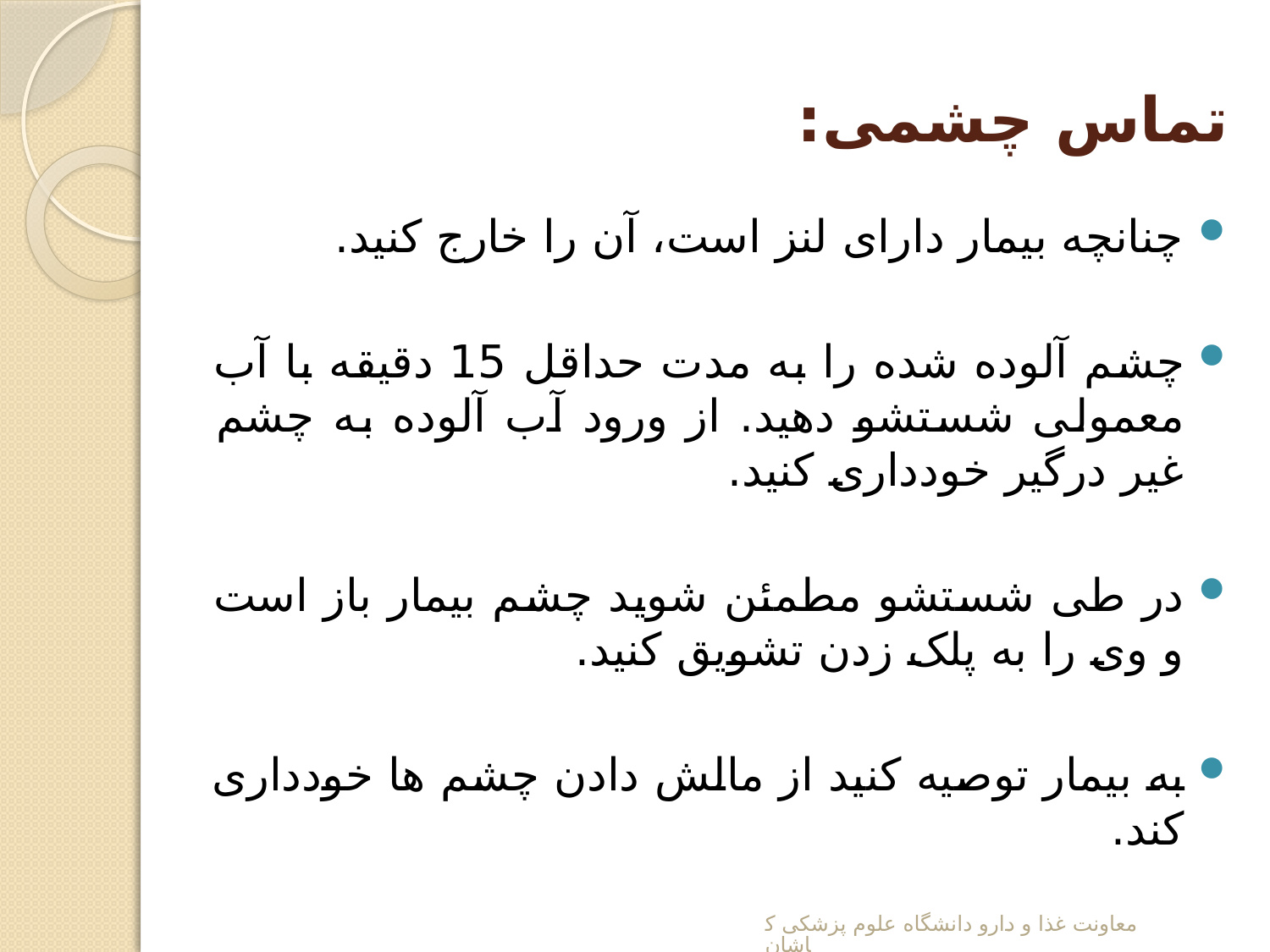

# تماس چشمی:
چنانچه بیمار دارای لنز است، آن را خارج کنید.

چشم آلوده شده را به مدت حداقل 15 دقیقه با آب معمولی شستشو دهید. از ورود آب آلوده به چشم غیر درگیر خودداری کنید.

در طی شستشو مطمئن شوید چشم بیمار باز است و وی را به پلک زدن تشویق کنید.

به بیمار توصیه کنید از مالش دادن چشم ها خودداری کند.
معاونت غذا و دارو دانشگاه علوم پزشکی کاشان